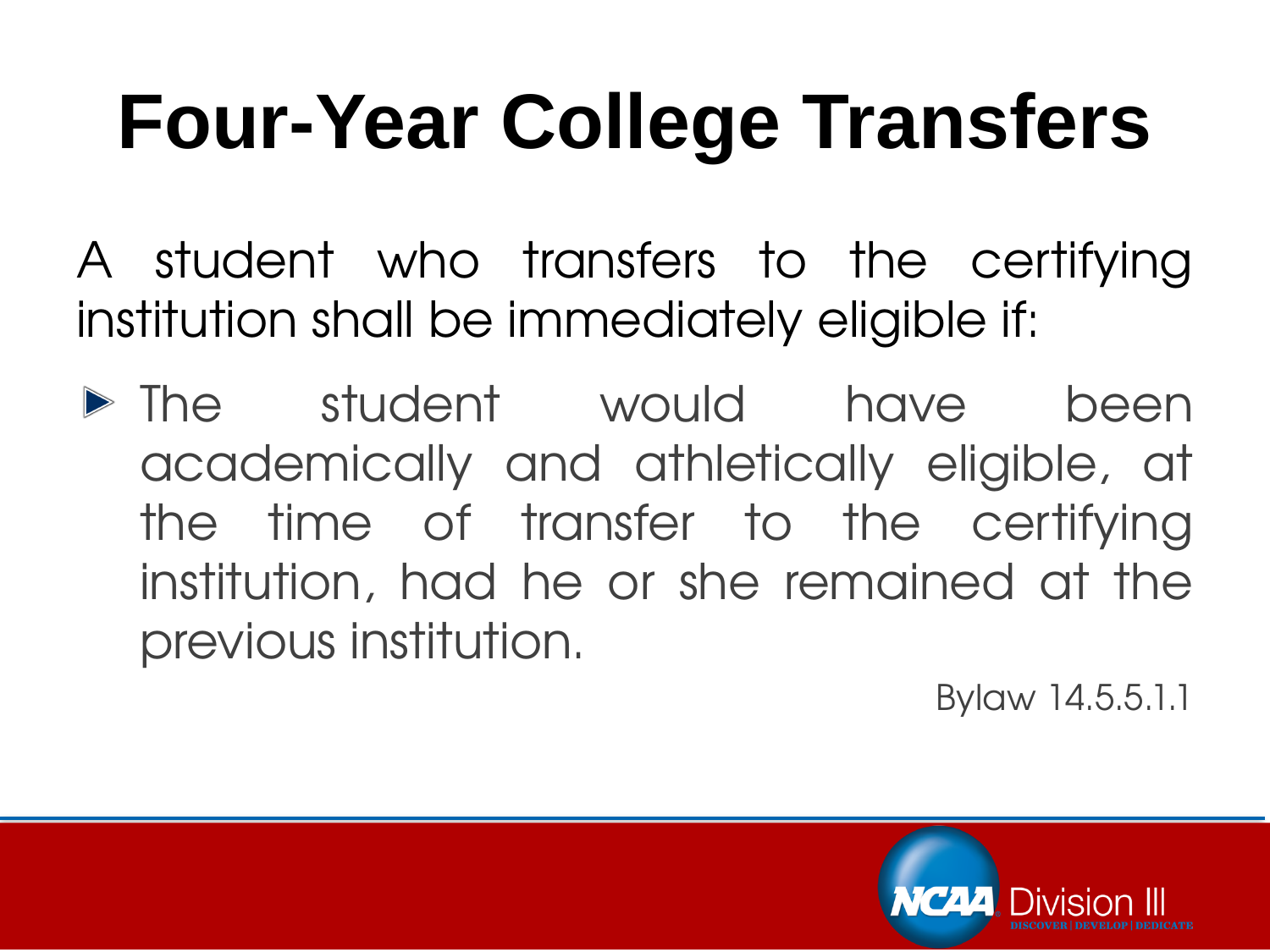

# Four-Year College Transfers
A student who transfers to the certifying institution shall be immediately eligible if:

The student would have been academically and athletically eligible, at the time of transfer to the certifying institution, had he or she remained at the previous institution.
Bylaw 14.5.5.1.1